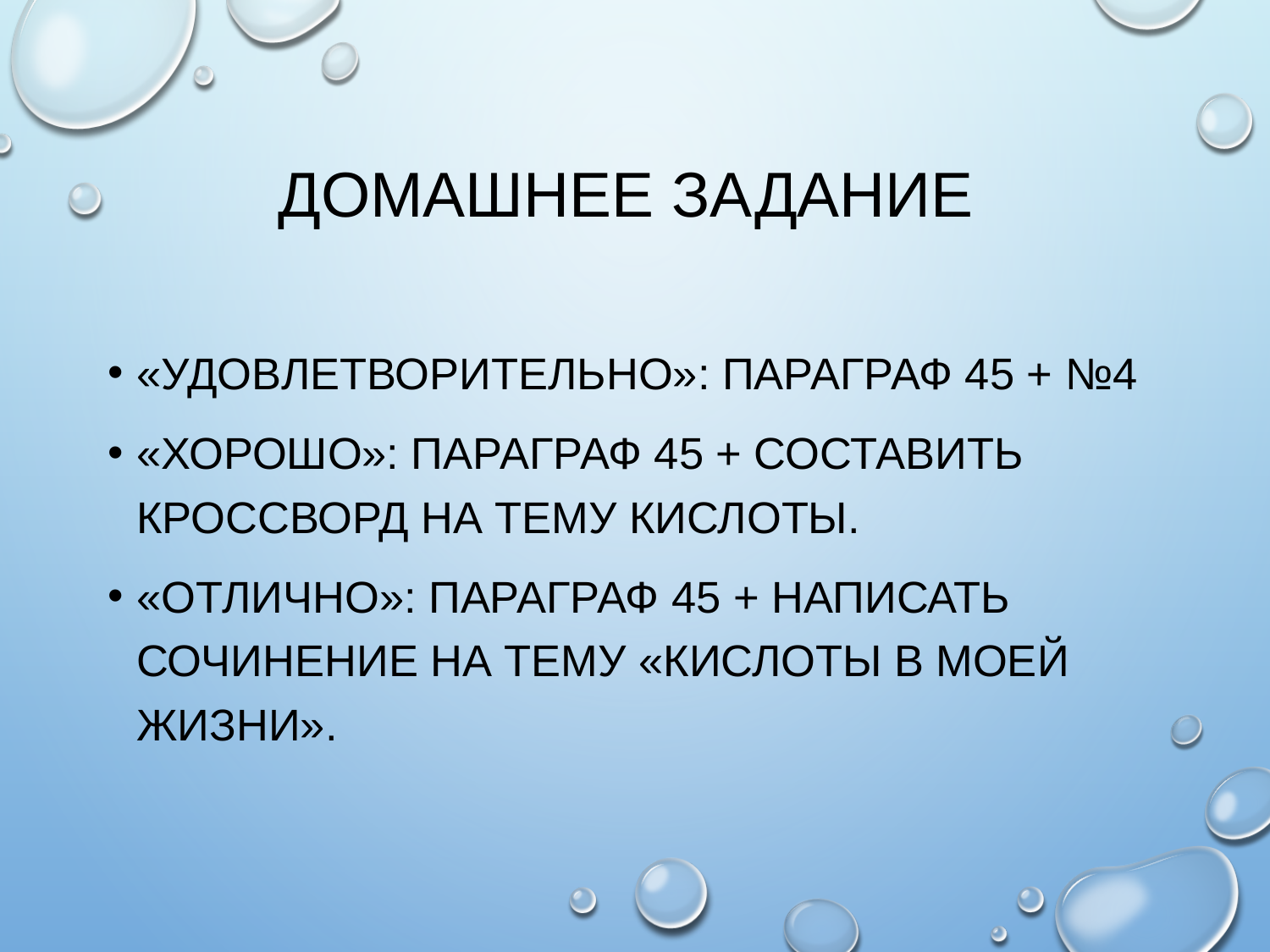

# Домашнее задание
«Удовлетворительно»: параграф 45 + №4
«Хорошо»: параграф 45 + составить кроссворд на тему кислоты.
«отлично»: параграф 45 + Написать сочинение на тему «Кислоты в моей жизни».